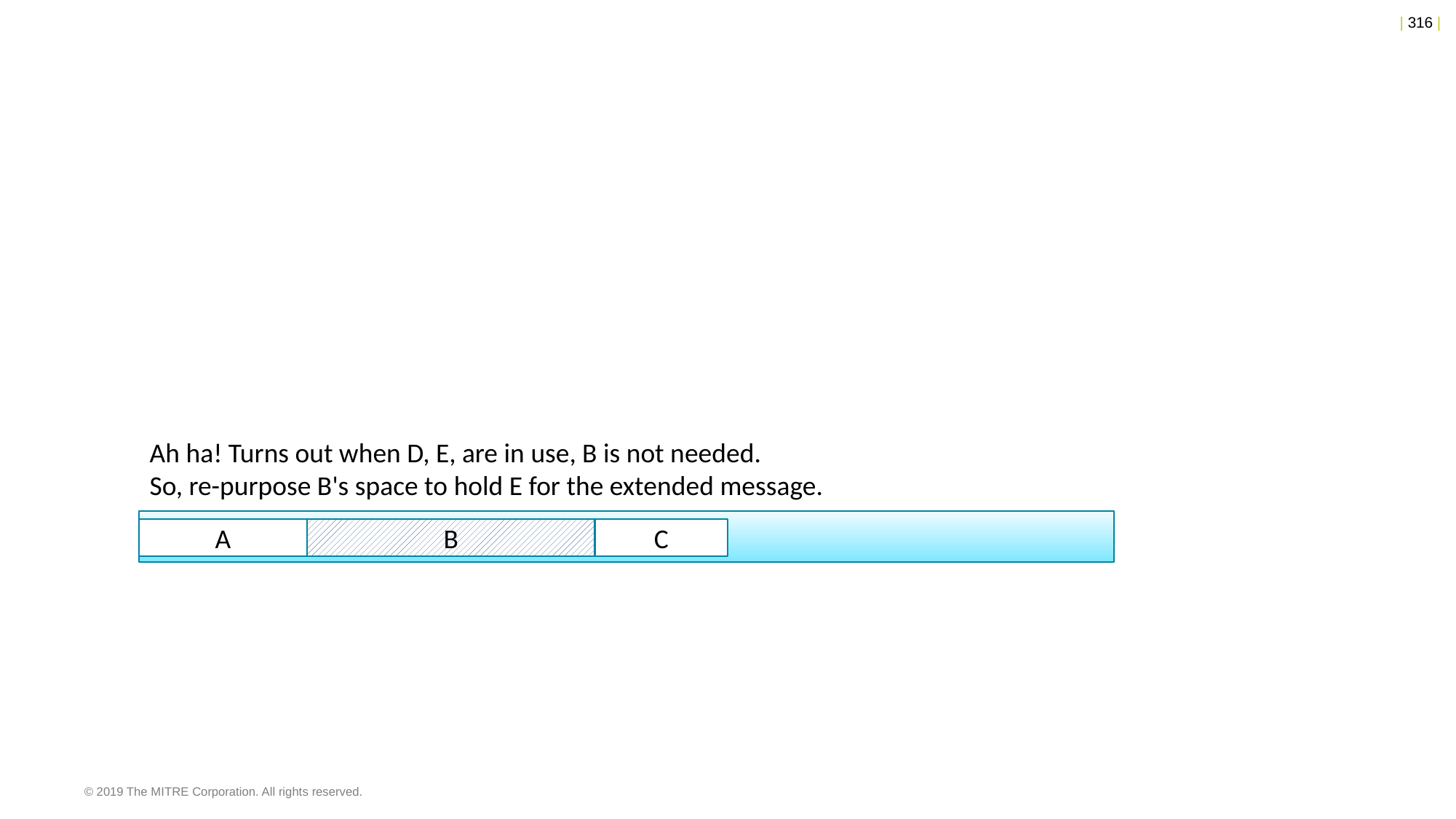

Ah ha! Turns out when D, E, are in use, B is not needed.
So, re-purpose B's space to hold E for the extended message.

A
B
C
© 2019 The MITRE Corporation. All rights reserved.